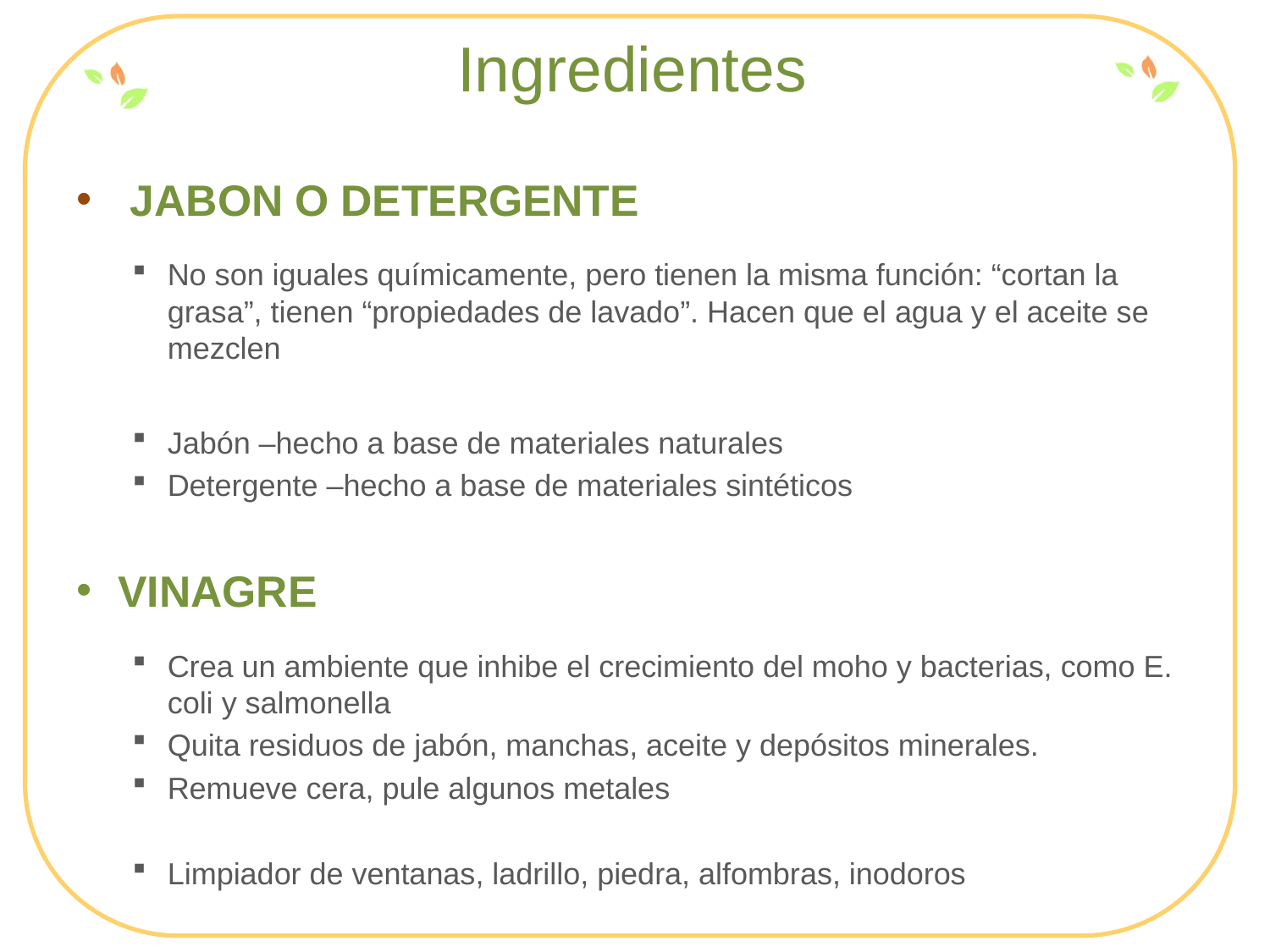

# Ingredientes
 JABON O DETERGENTE

No son iguales químicamente, pero tienen la misma función: “cortan la grasa”, tienen “propiedades de lavado”. Hacen que el agua y el aceite se mezclen

Jabón –hecho a base de materiales naturales
Detergente –hecho a base de materiales sintéticos

VINAGRE

Crea un ambiente que inhibe el crecimiento del moho y bacterias, como E. coli y salmonella
Quita residuos de jabón, manchas, aceite y depósitos minerales.
Remueve cera, pule algunos metales

Limpiador de ventanas, ladrillo, piedra, alfombras, inodoros